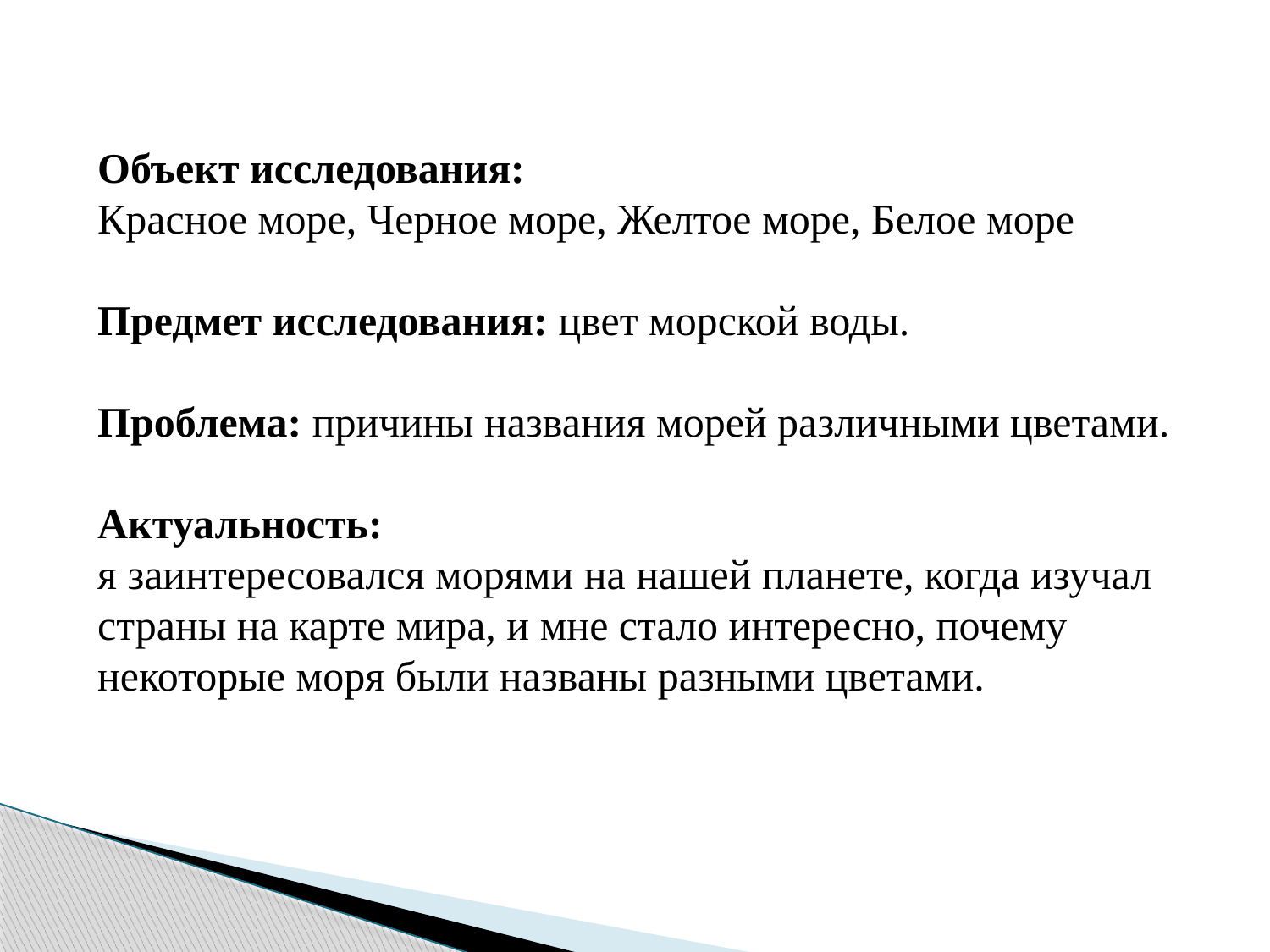

Объект исследования:
Красное море, Черное море, Желтое море, Белое море
Белое море
Предмет исследования: цвет морской воды.

Проблема: причины названия морей различными цветами.

Актуальность:
я заинтересовался морями на нашей планете, когда изучал страны на карте мира, и мне стало интересно, почему некоторые моря были названы разными цветами.